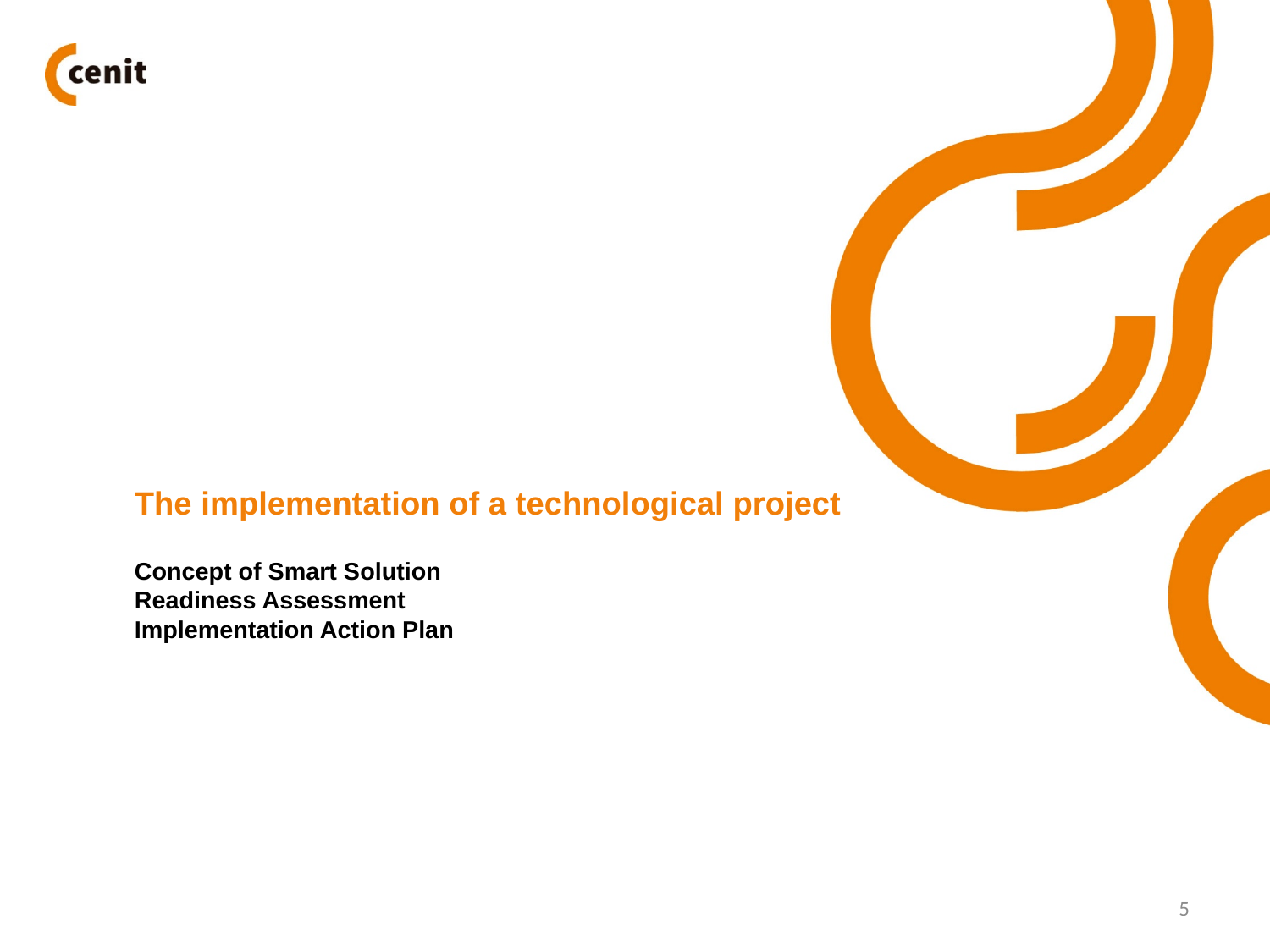

# The implementation of a technological project Concept of Smart Solution Readiness Assessment Implementation Action Plan
5